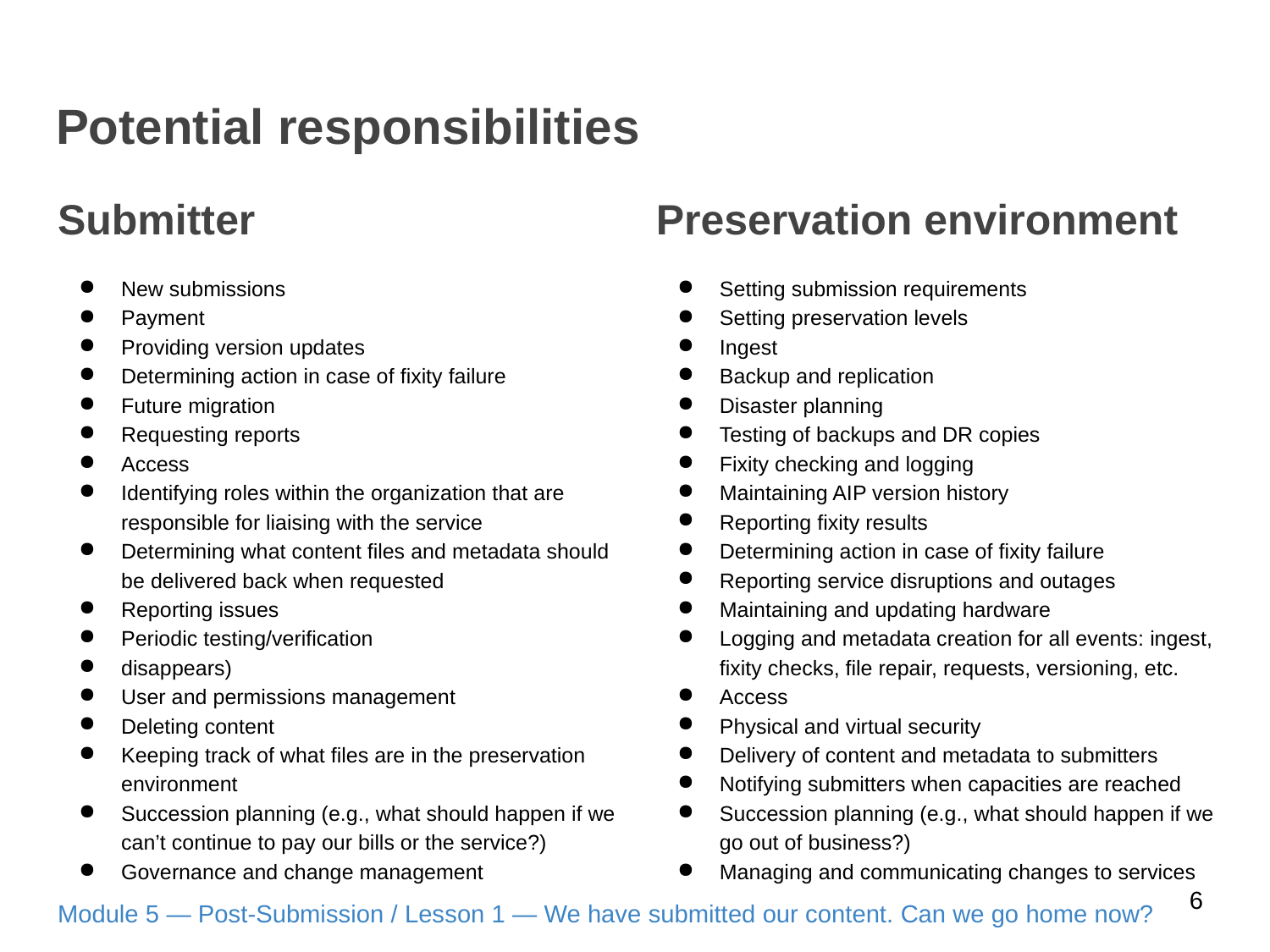

# Potential responsibilities
Submitter
New submissions
Payment
Providing version updates
Determining action in case of fixity failure
Future migration
Requesting reports
Access
Identifying roles within the organization that are responsible for liaising with the service
Determining what content files and metadata should be delivered back when requested
Reporting issues
Periodic testing/verification
disappears)
User and permissions management
Deleting content
Keeping track of what files are in the preservation  environment
Succession planning (e.g., what should happen if we can’t continue to pay our bills or the service?)
Governance and change management

Preservation environment
Setting submission requirements
Setting preservation levels
Ingest
Backup and replication
Disaster planning
Testing of backups and DR copies
Fixity checking and logging
Maintaining AIP version history
Reporting fixity results
Determining action in case of fixity failure
Reporting service disruptions and outages
Maintaining and updating hardware
Logging and metadata creation for all events: ingest, fixity checks, file repair, requests, versioning, etc.
Access
Physical and virtual security
Delivery of content and metadata to submitters
Notifying submitters when capacities are reached
Succession planning (e.g., what should happen if we go out of business?)
Managing and communicating changes to services

6
Module 5 — Post-Submission / Lesson 1 — We have submitted our content. Can we go home now?